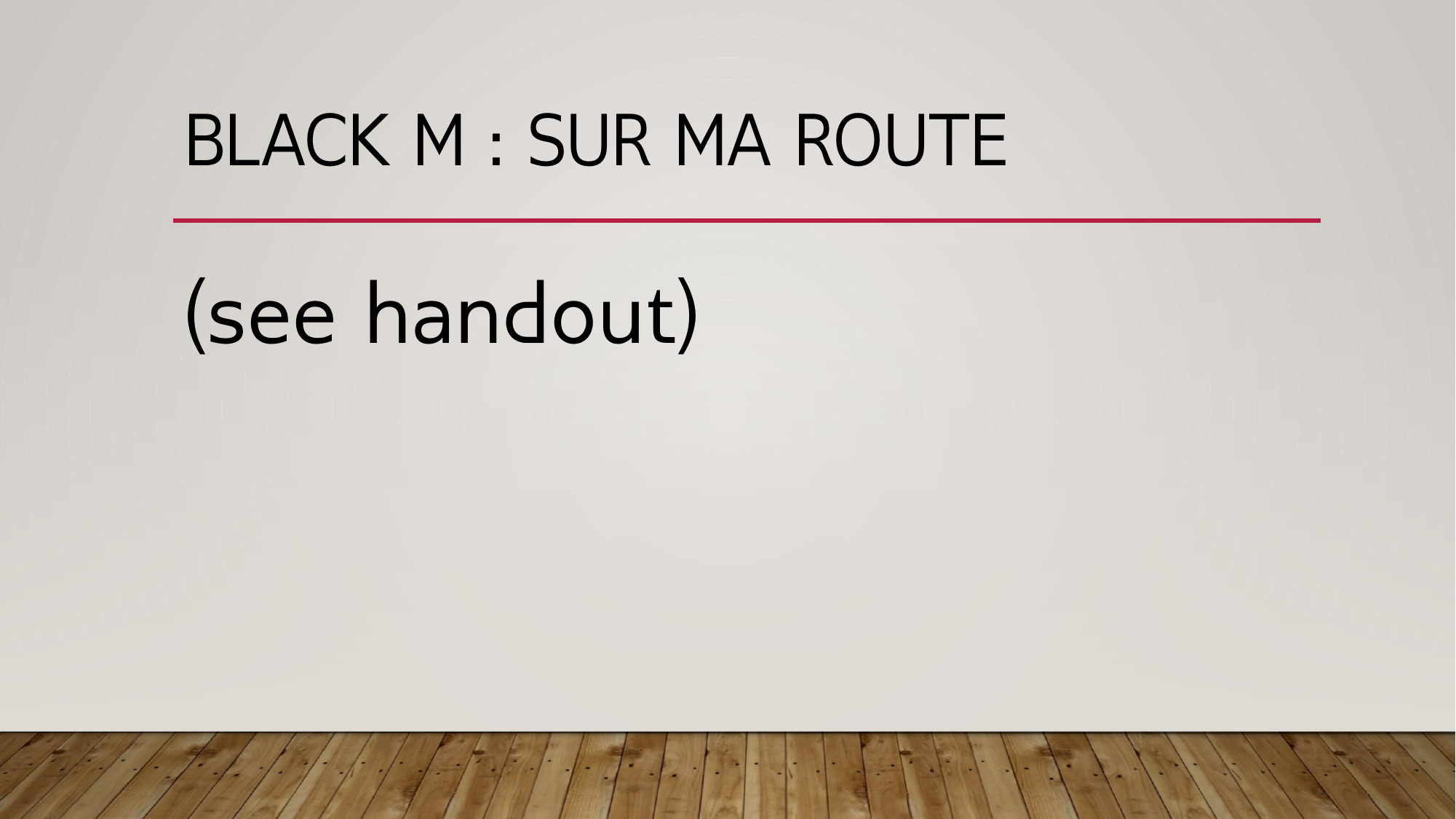

# BLACK M : SUR MA ROUTE
(see handout)